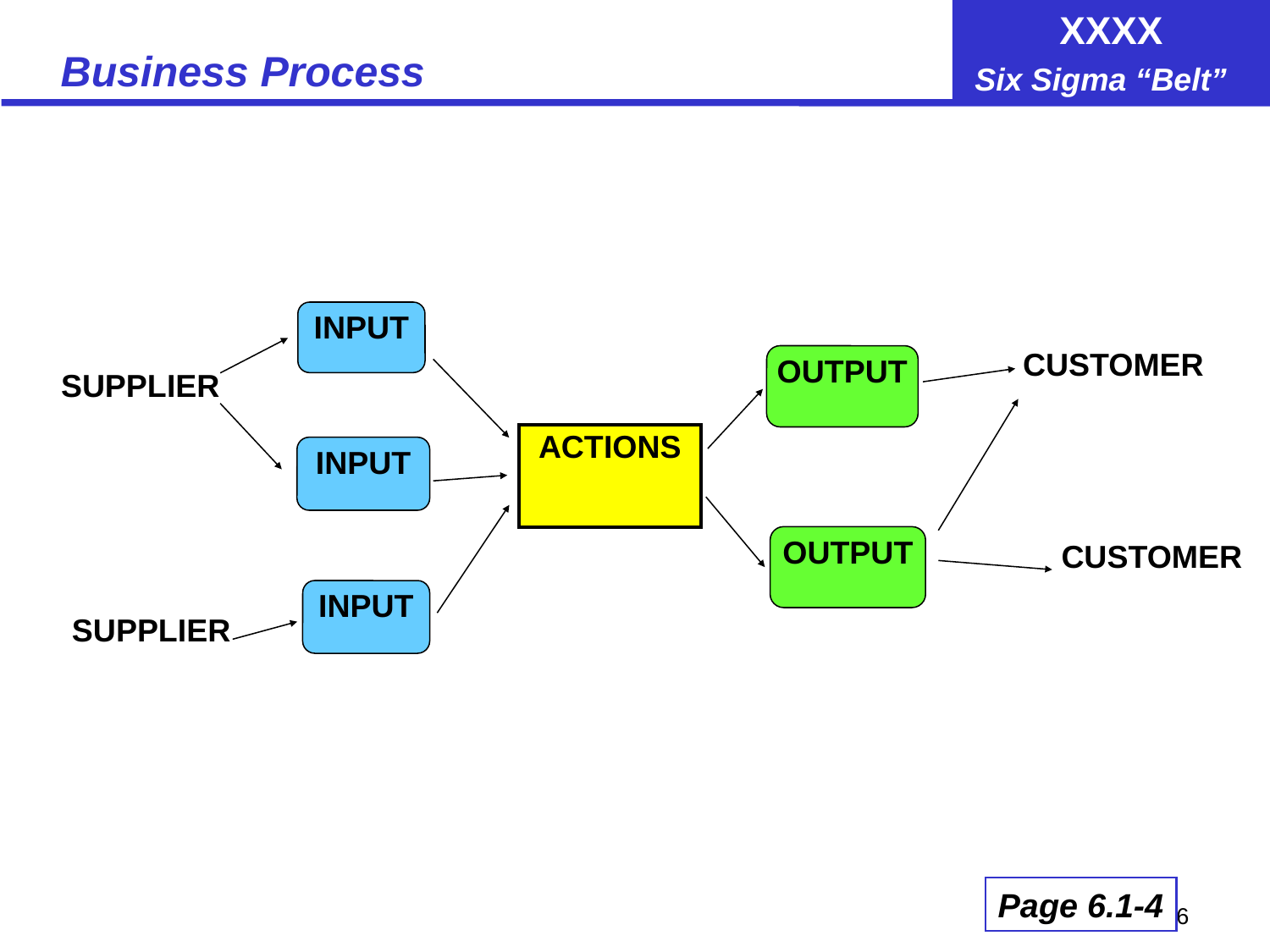

# Business Process
INPUT

CUSTOMER
OUTPUT

SUPPLIER

ACTIONS
INPUT

OUTPUT
CUSTOMER

INPUT
SUPPLIER

Page 6.1-4